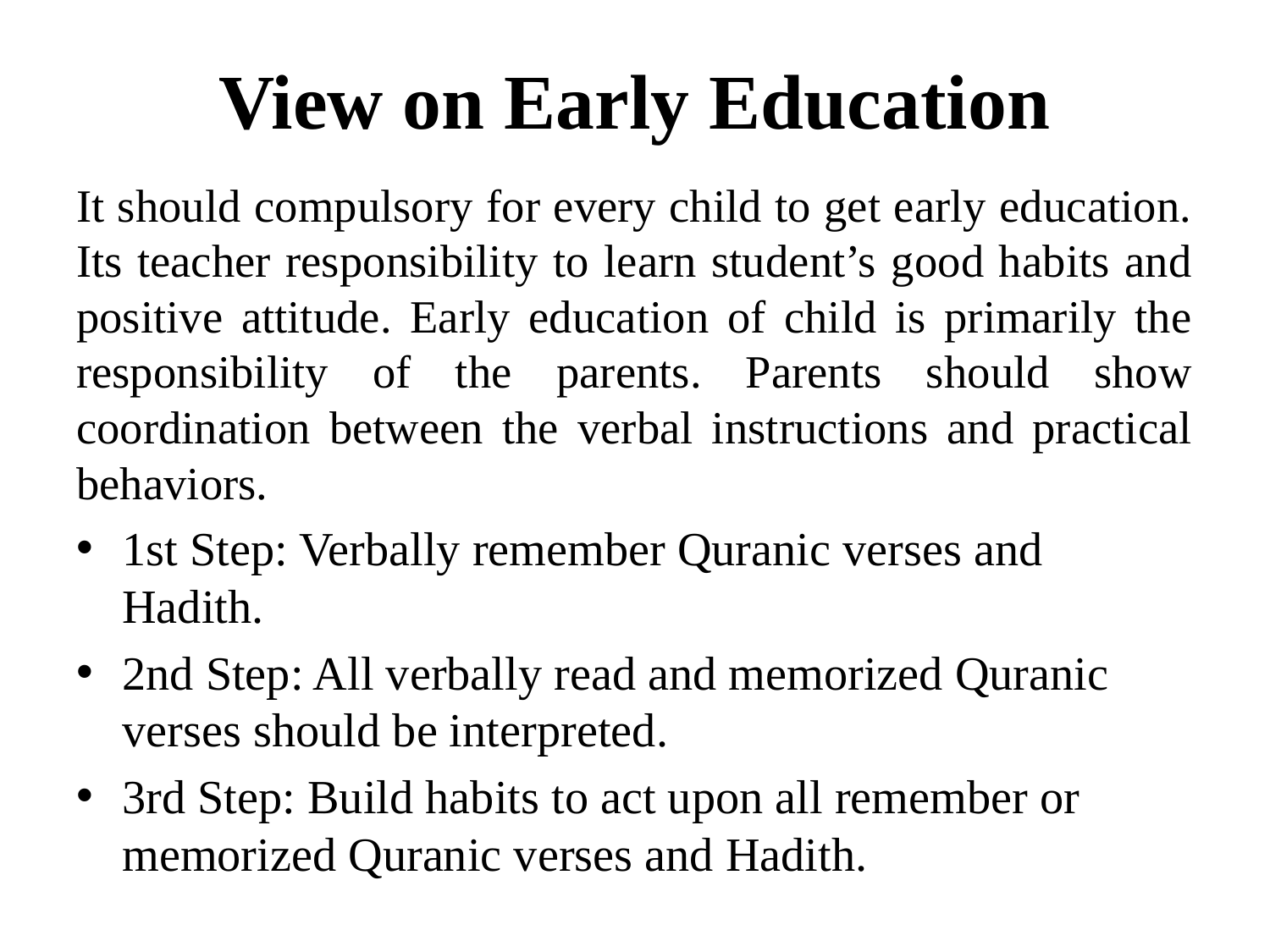

# View on Early Education
It should compulsory for every child to get early education. Its teacher responsibility to learn student’s good habits and positive attitude. Early education of child is primarily the responsibility of the parents. Parents should show coordination between the verbal instructions and practical behaviors.
1st Step: Verbally remember Quranic verses and Hadith.
2nd Step: All verbally read and memorized Quranic verses should be interpreted.
3rd Step: Build habits to act upon all remember or memorized Quranic verses and Hadith.